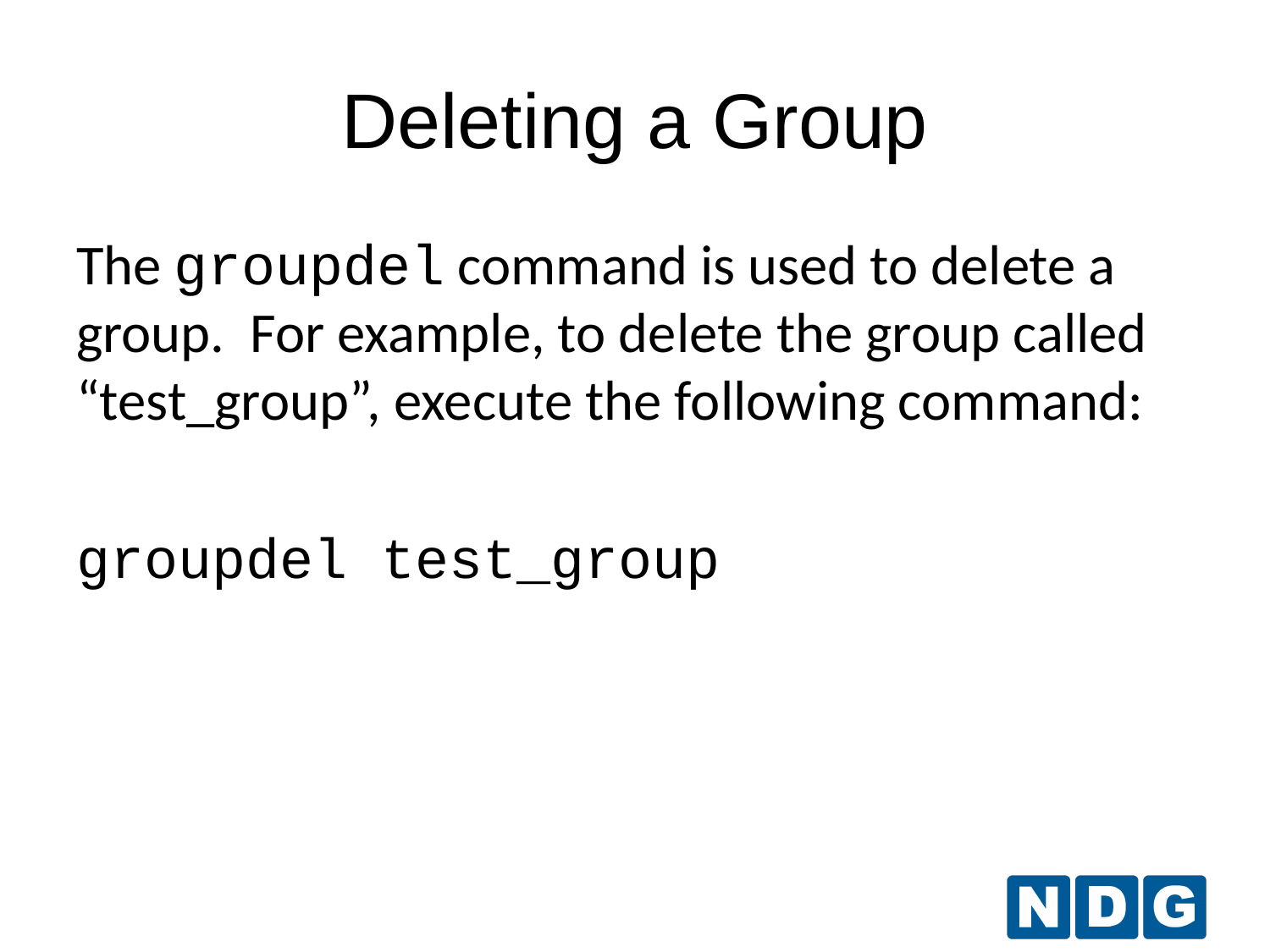

Deleting a Group
The groupdel command is used to delete a group.  For example, to delete the group called “test_group”, execute the following command:

groupdel test_group